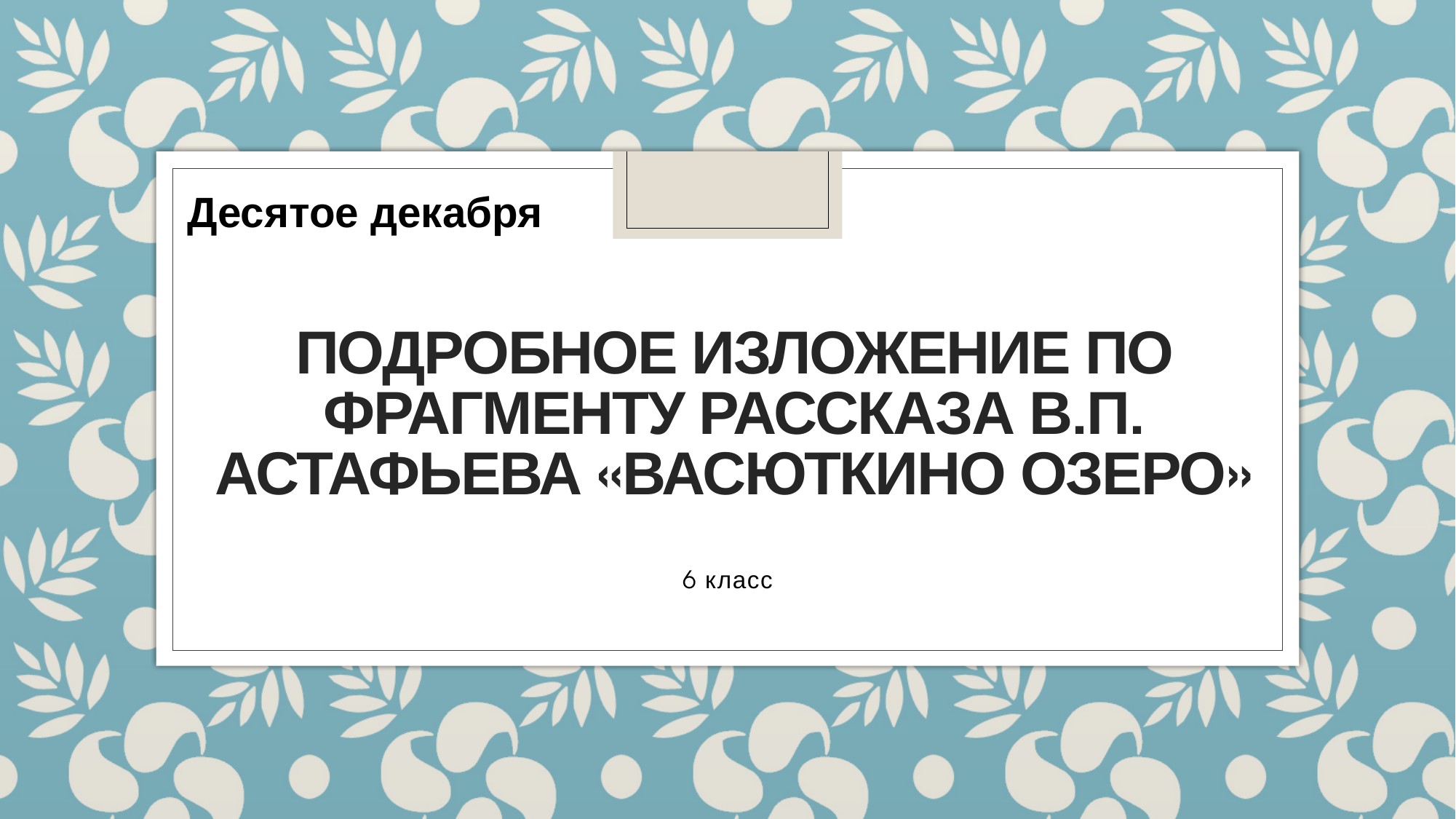

Десятое декабря
# Подробное изложение по фрагменту рассказа В.П. Астафьева «Васюткино озеро»
6 класс